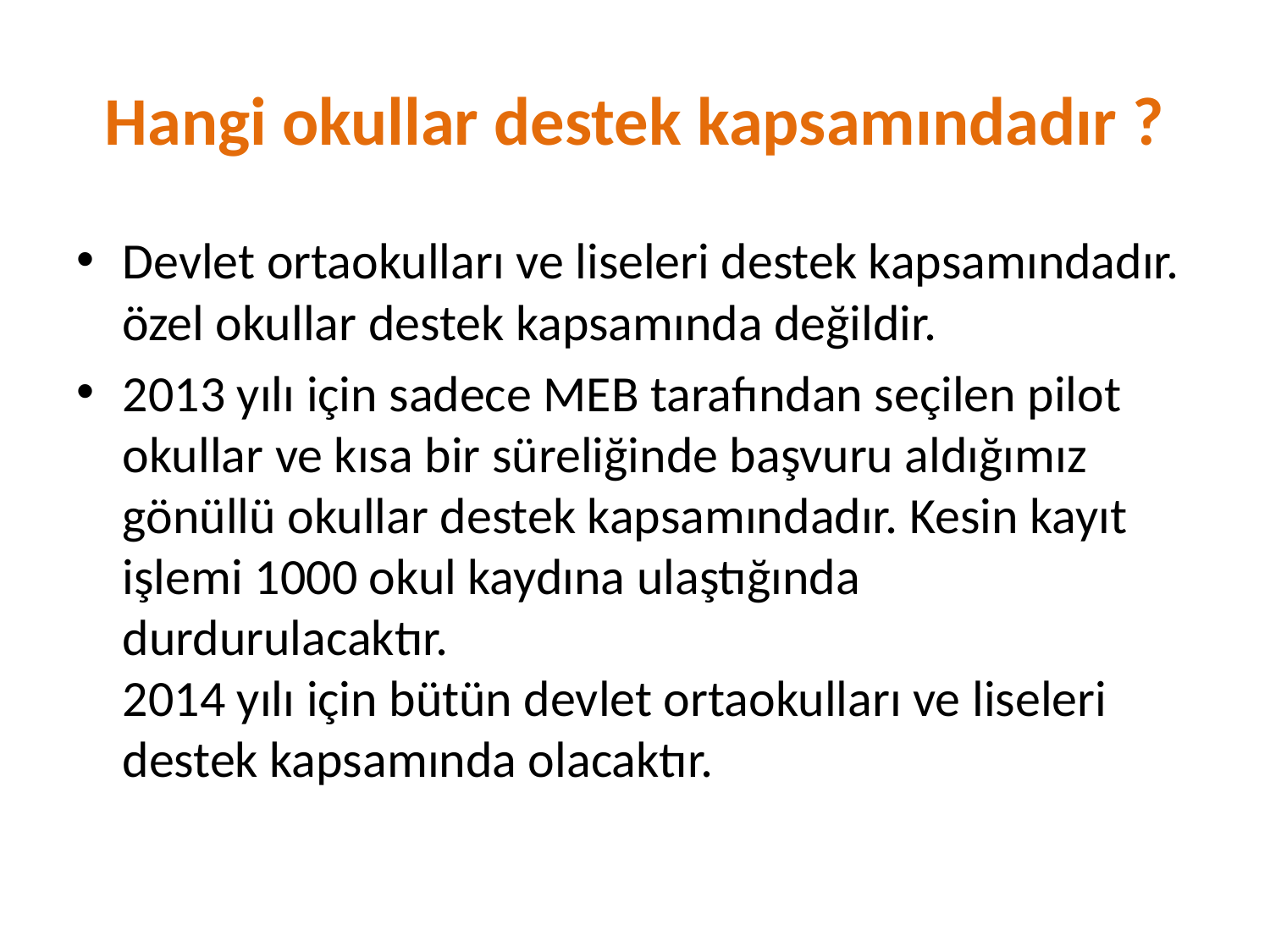

# Hangi okullar destek kapsamındadır ?
Devlet ortaokulları ve liseleri destek kapsamındadır.  özel okullar destek kapsamında değildir.
2013 yılı için sadece MEB tarafından seçilen pilot okullar ve kısa bir süreliğinde başvuru aldığımız gönüllü okullar destek kapsamındadır. Kesin kayıt işlemi 1000 okul kaydına ulaştığında durdurulacaktır. 
2014 yılı için bütün devlet ortaokulları ve liseleri destek kapsamında olacaktır.